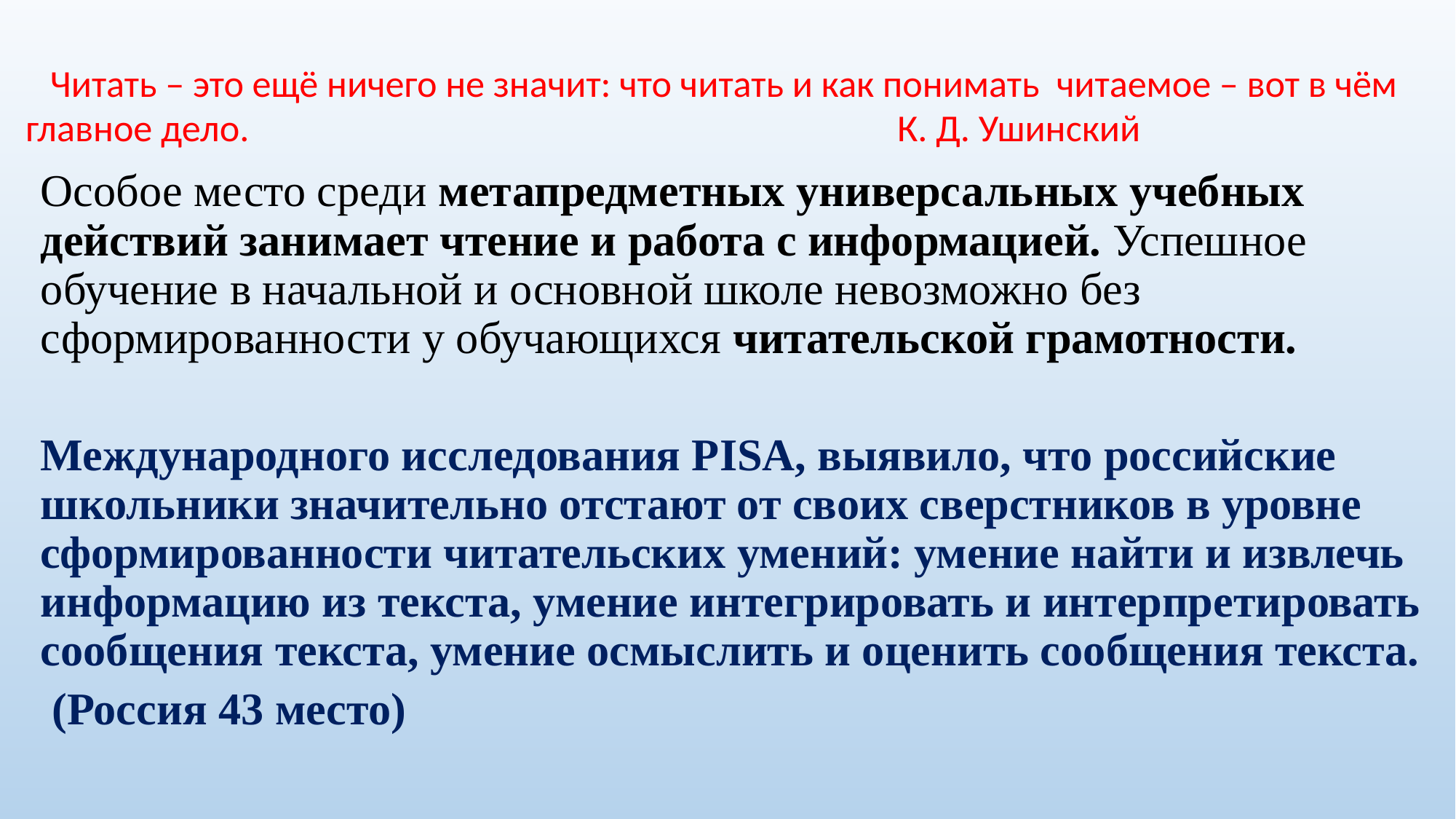

# Читать – это ещё ничего не значит: что читать и как понимать  читаемое – вот в чём главное дело.                                                                            К. Д. Ушинский
Особое место среди метапредметных универсальных учебных действий занимает чтение и работа с информацией. Успешное обучение в начальной и основной школе невозможно без сформированности у обучающихся читательской грамотности.

Международного исследования PISA, выявило, что российские школьники значительно отстают от своих сверстников в уровне сформированности читательских умений: умение найти и извлечь информацию из текста, умение интегрировать и интерпретировать сообщения текста, умение осмыслить и оценить сообщения текста.
 (Россия 43 место)